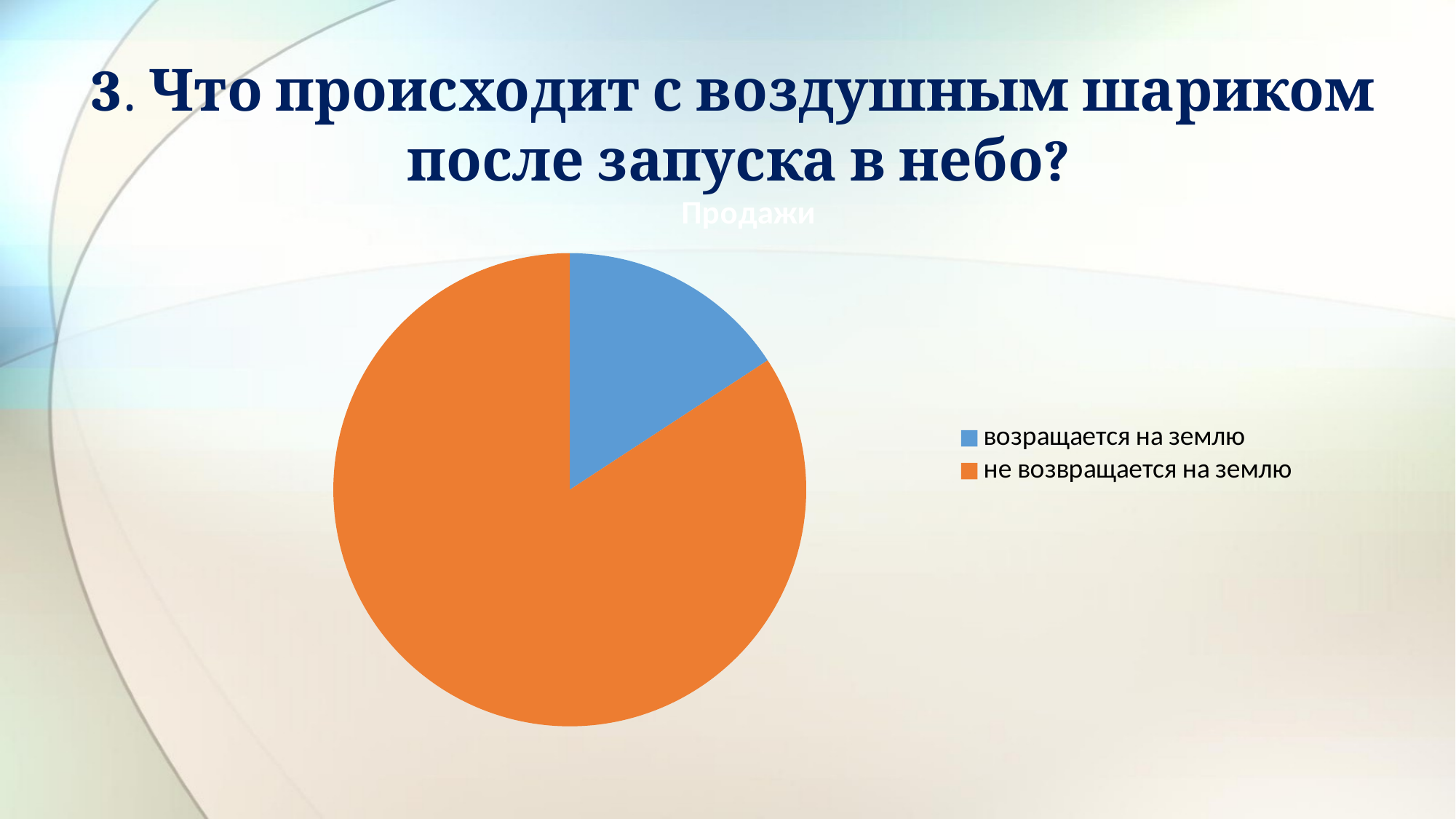

# 3. Что происходит с воздушным шариком после запуска в небо?

### Chart: Продажи

| Category | Продажи |
|---|---|
| возращается на землю | 3.0 |
| не возвращается на землю | 16.0 |